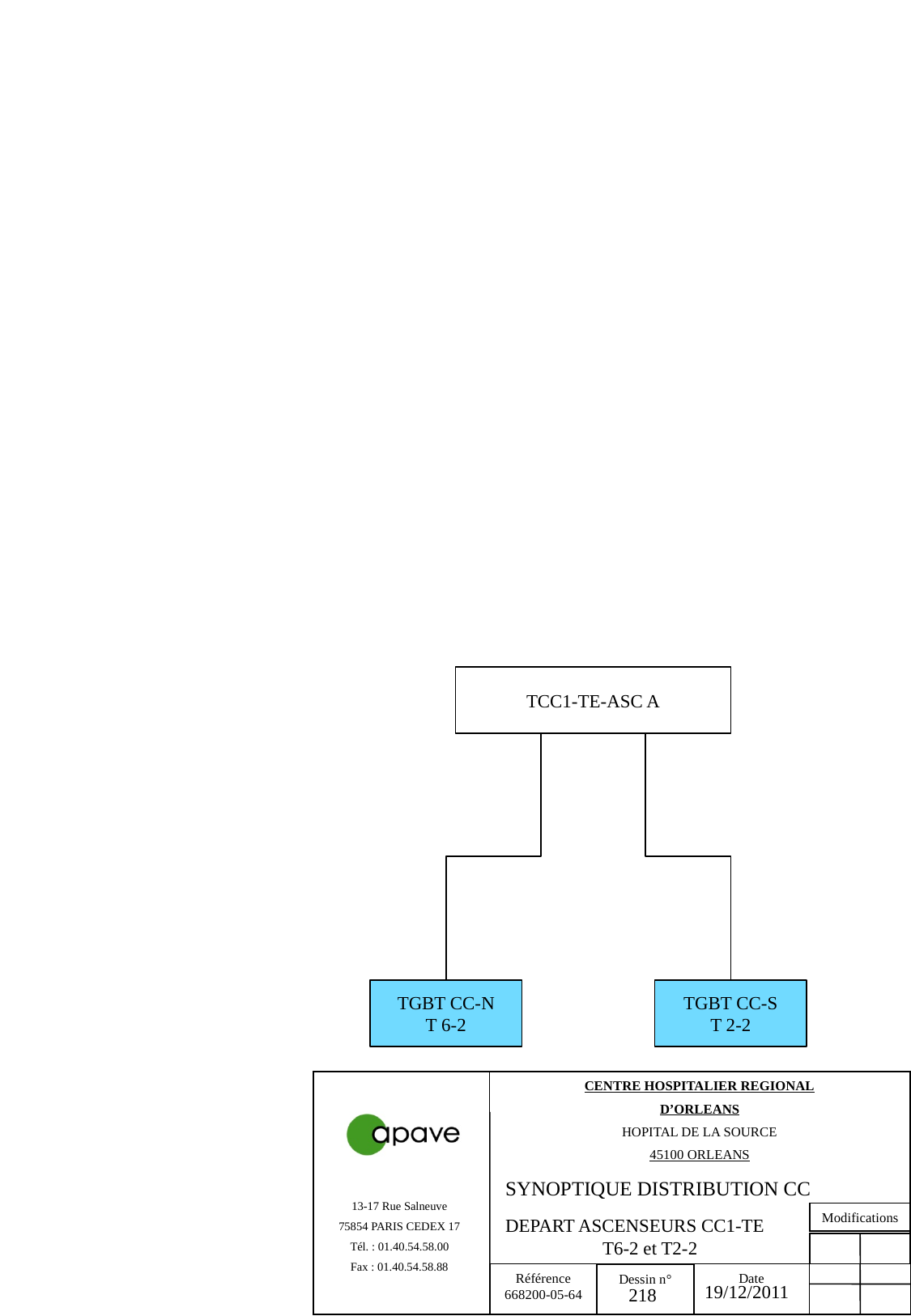

TCC1-TE-ASC A
TGBT CC-N
T 6-2
TGBT CC-S
T 2-2
SYNOPTIQUE DISTRIBUTION CC
DEPART ASCENSEURS CC1-TE
T6-2 et T2-2
19/12/2011
218